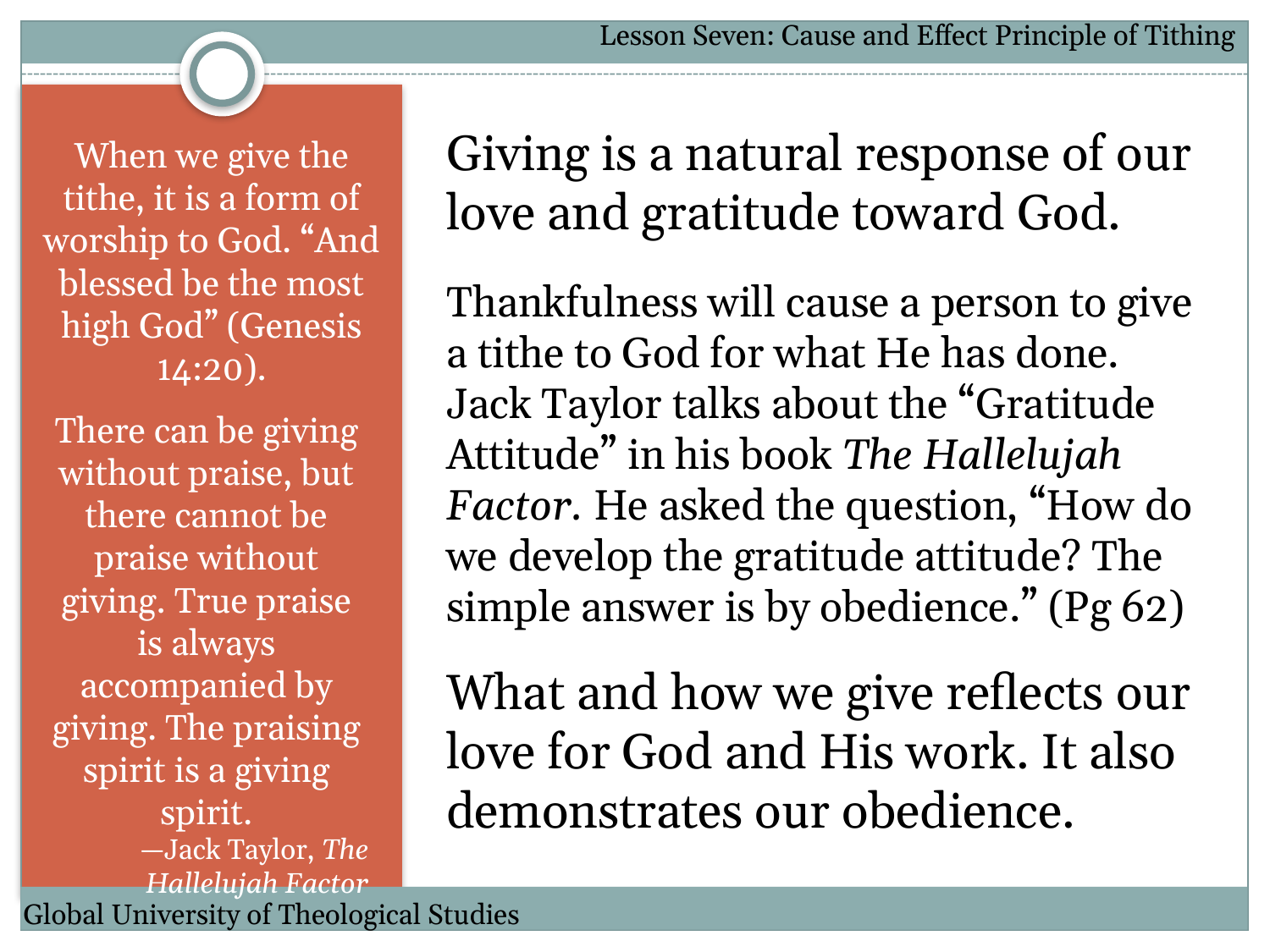

Lesson Seven: Cause and Effect Principle of Tithing
Giving is a natural response of our love and gratitude toward God.
When we give the tithe, it is a form of worship to God. “And blessed be the most high God” (Genesis 14:20).
Thankfulness will cause a person to give a tithe to God for what He has done. Jack Taylor talks about the “Gratitude Attitude” in his book The Hallelujah Factor. He asked the question, “How do we develop the gratitude attitude? The simple answer is by obedience.” (Pg 62)
There can be giving without praise, but there cannot be praise without giving. True praise is always accompanied by giving. The praising spirit is a giving spirit.
—Jack Taylor, The Hallelujah Factor
What and how we give reflects our love for God and His work. It also demonstrates our obedience.
Global University of Theological Studies